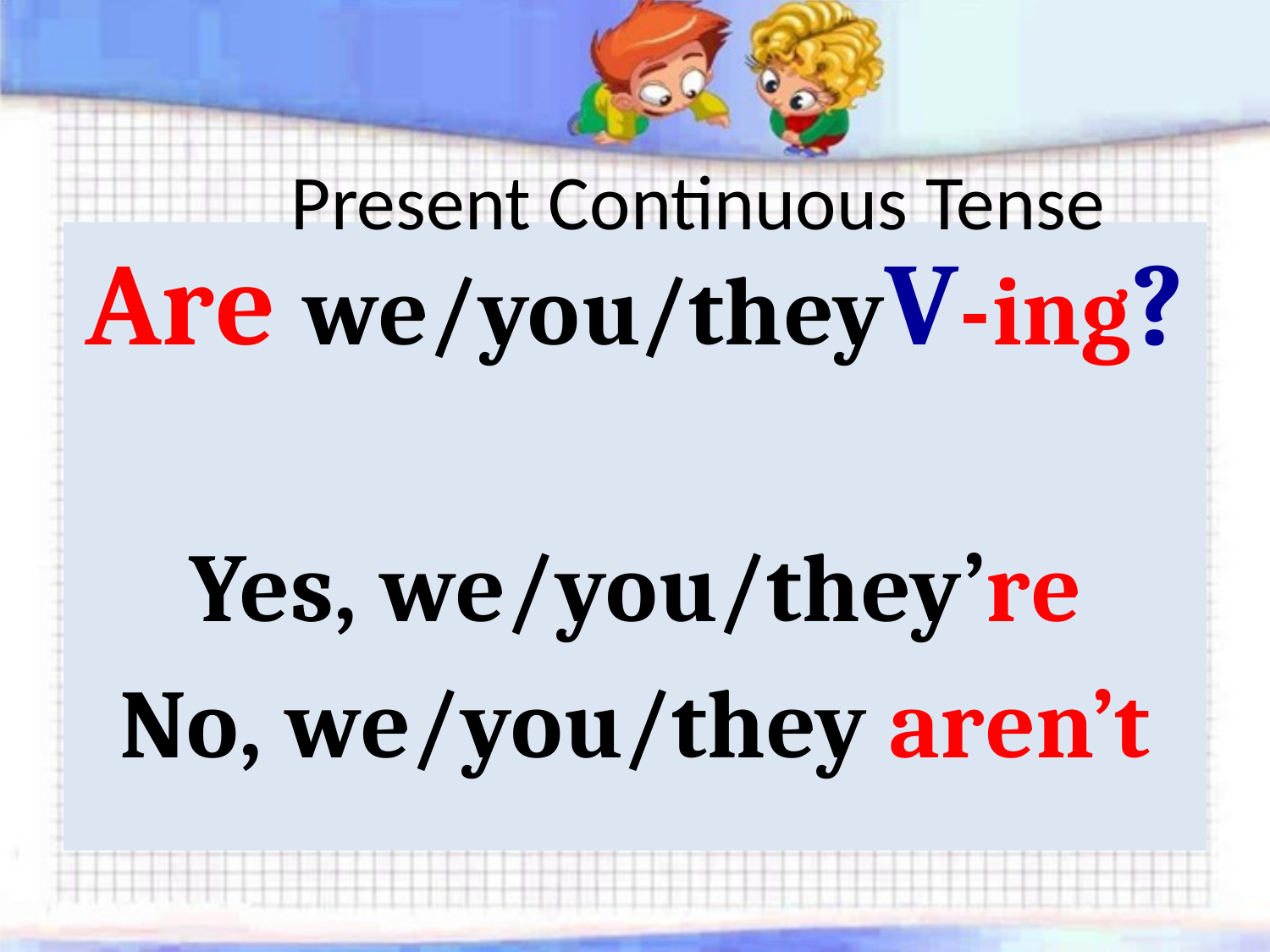

# Present Continuous Tense
Are we/you/theyV-ing?

Yes, we/you/they’re
No, we/you/they aren’t